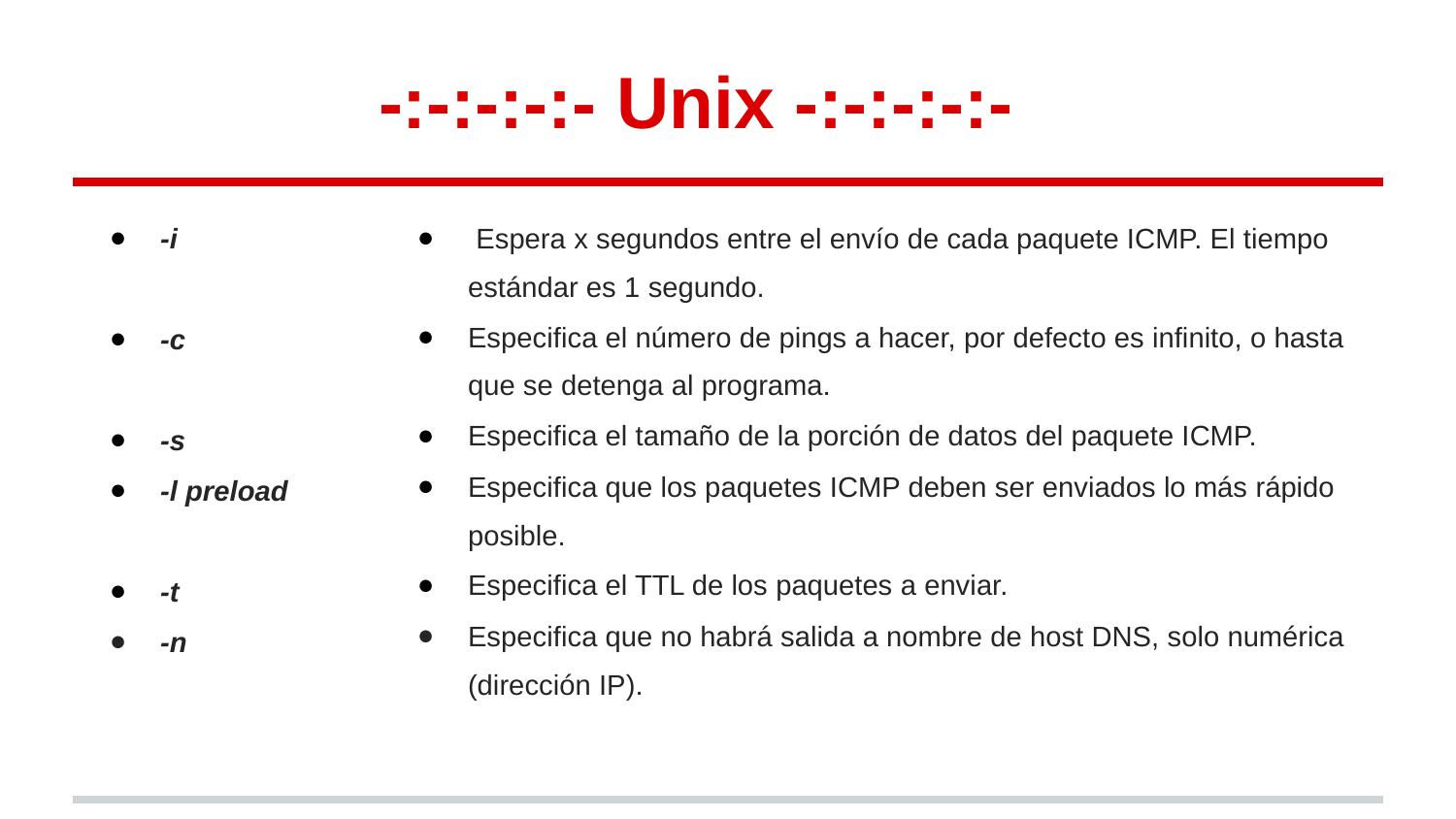

# -:-:-:-:- Unix -:-:-:-:-
-i

-c

-s
-l preload

-t
-n
 Espera x segundos entre el envío de cada paquete ICMP. El tiempo estándar es 1 segundo.
Especifica el número de pings a hacer, por defecto es infinito, o hasta que se detenga al programa.
Especifica el tamaño de la porción de datos del paquete ICMP.
Especifica que los paquetes ICMP deben ser enviados lo más rápido posible.
Especifica el TTL de los paquetes a enviar.
Especifica que no habrá salida a nombre de host DNS, solo numérica (dirección IP).